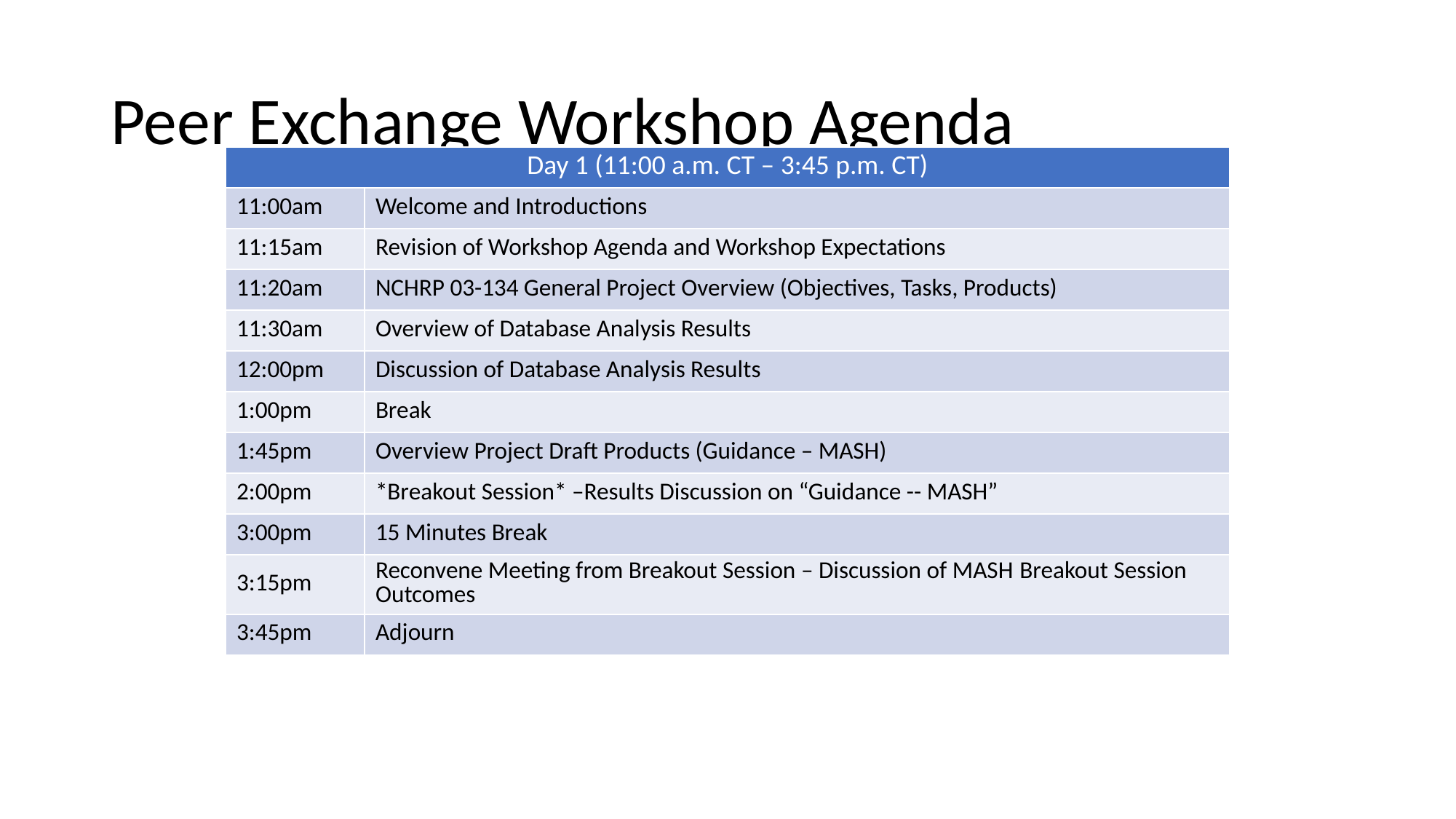

# Peer Exchange Workshop Agenda
| Day 1 (11:00 a.m. CT – 3:45 p.m. CT)​ |  |
| --- | --- |
| 11:00am​ | Welcome and Introductions​ |
| 11:15am​ | Revision of Workshop Agenda and Workshop Expectations​ |
| 11:20am​ | NCHRP 03-134 General Project Overview (Objectives, Tasks, Products)​ |
| 11:30am​ | Overview of Database Analysis Results​ |
| 12:00pm​ | Discussion of Database Analysis Results​ |
| 1:00pm​ | Break​ |
| 1:45pm​ | Overview Project Draft Products (Guidance – MASH)​ |
| 2:00pm​ | \*Breakout Session\* –Results Discussion on “Guidance -- MASH”​ |
| 3:00pm​ | 15 Minutes Break​ |
| 3:15pm​ | Reconvene Meeting from Breakout Session – Discussion of MASH Breakout Session Outcomes​ |
| 3:45pm​ | Adjourn​ |
42